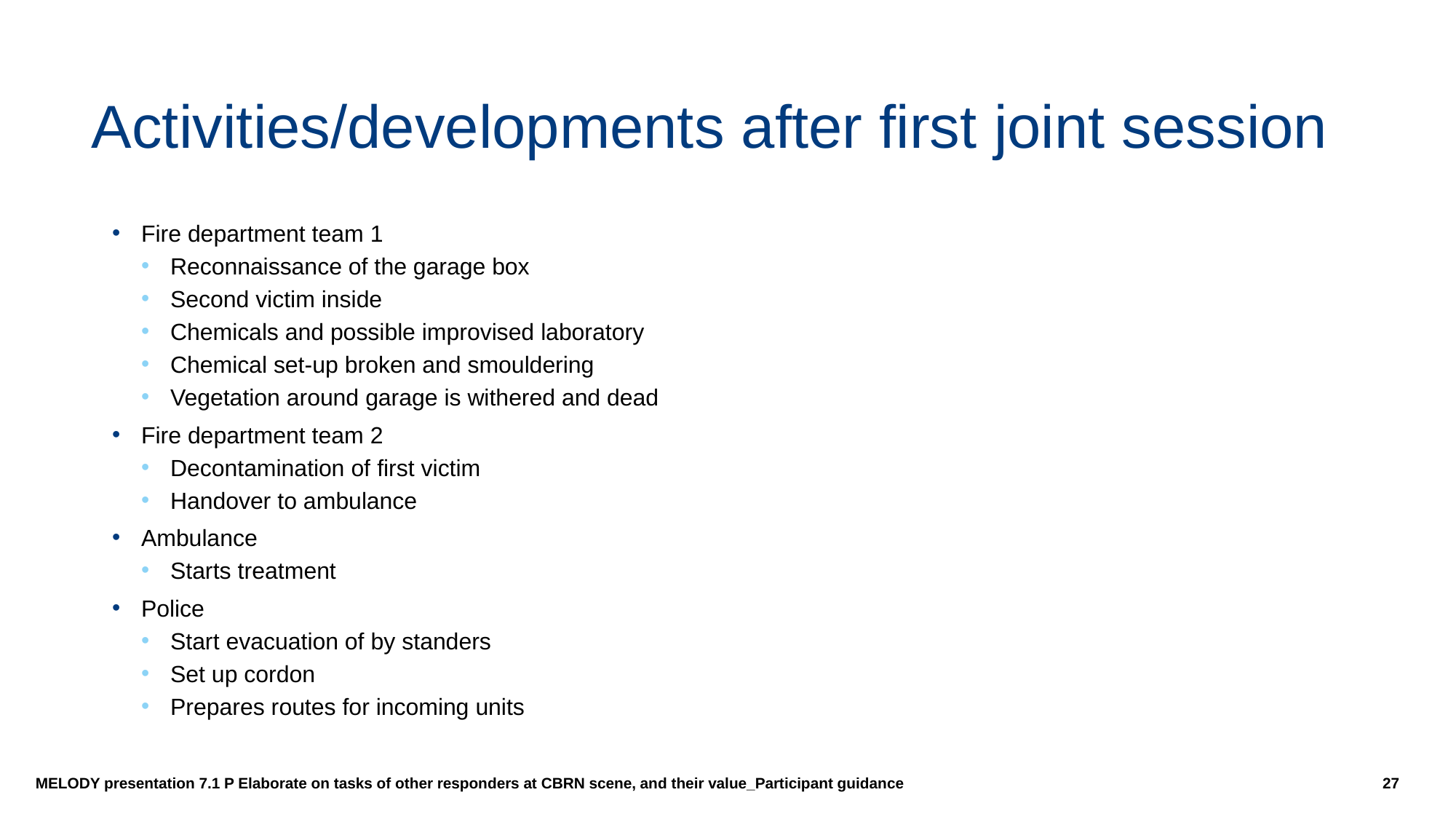

# Activities/developments after first joint session
Fire department team 1
Reconnaissance of the garage box
Second victim inside
Chemicals and possible improvised laboratory
Chemical set-up broken and smouldering
Vegetation around garage is withered and dead
Fire department team 2
Decontamination of first victim
Handover to ambulance
Ambulance
Starts treatment
Police
Start evacuation of by standers
Set up cordon
Prepares routes for incoming units

MELODY presentation 7.1 P Elaborate on tasks of other responders at CBRN scene, and their value_Participant guidance
27